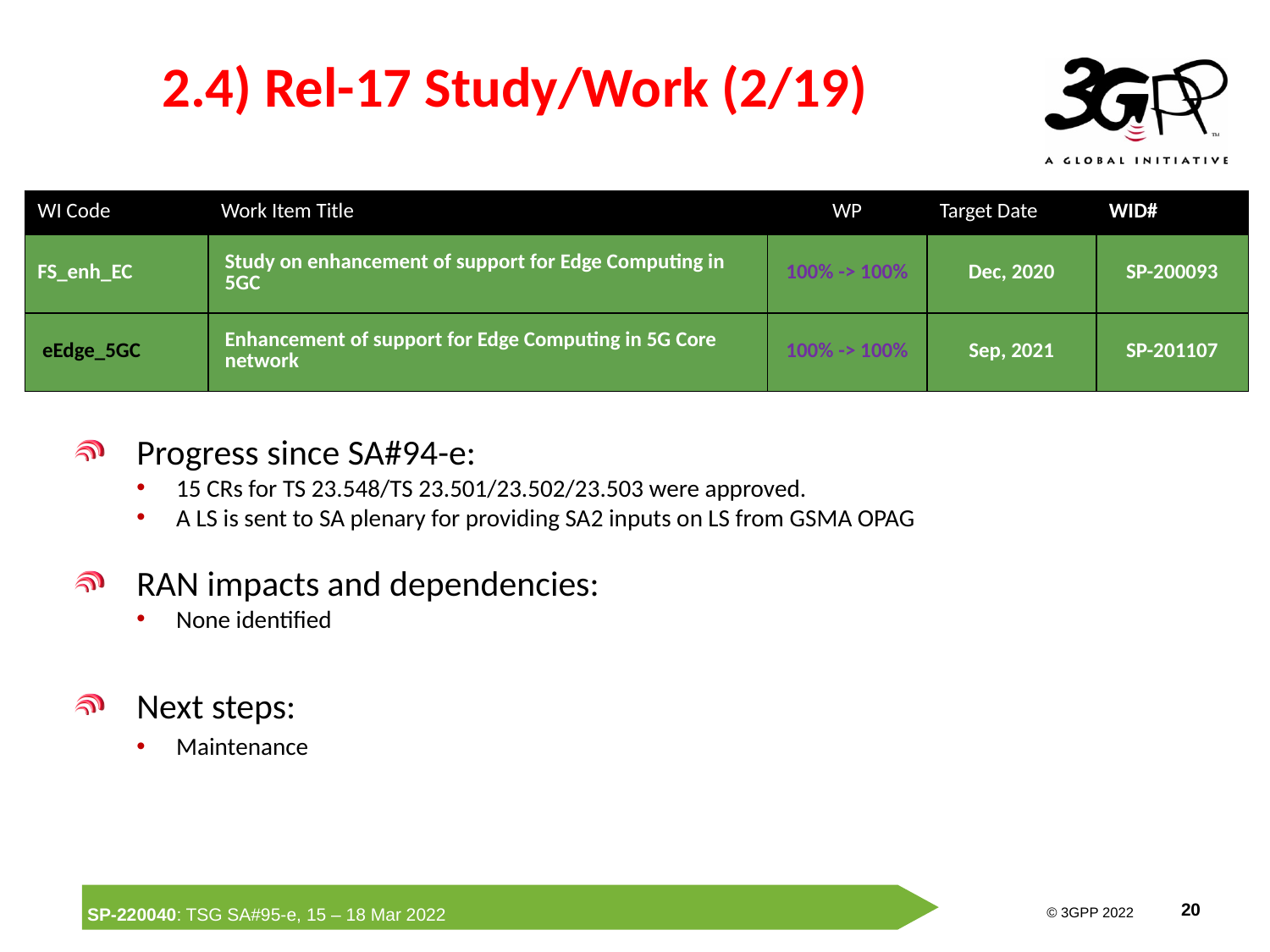

2.4) Rel-17 Study/Work (2/19)
| WI Code | Work Item Title | WP | Target Date | WID# |
| --- | --- | --- | --- | --- |
| FS\_enh\_EC | Study on enhancement of support for Edge Computing in 5GC | 100% -> 100% | Dec, 2020 | SP-200093 |
| eEdge\_5GC | Enhancement of support for Edge Computing in 5G Core network | 100% -> 100% | Sep, 2021 | SP-201107 |
Progress since SA#94-e:
15 CRs for TS 23.548/TS 23.501/23.502/23.503 were approved.
A LS is sent to SA plenary for providing SA2 inputs on LS from GSMA OPAG

RAN impacts and dependencies:
None identified

Next steps:
Maintenance